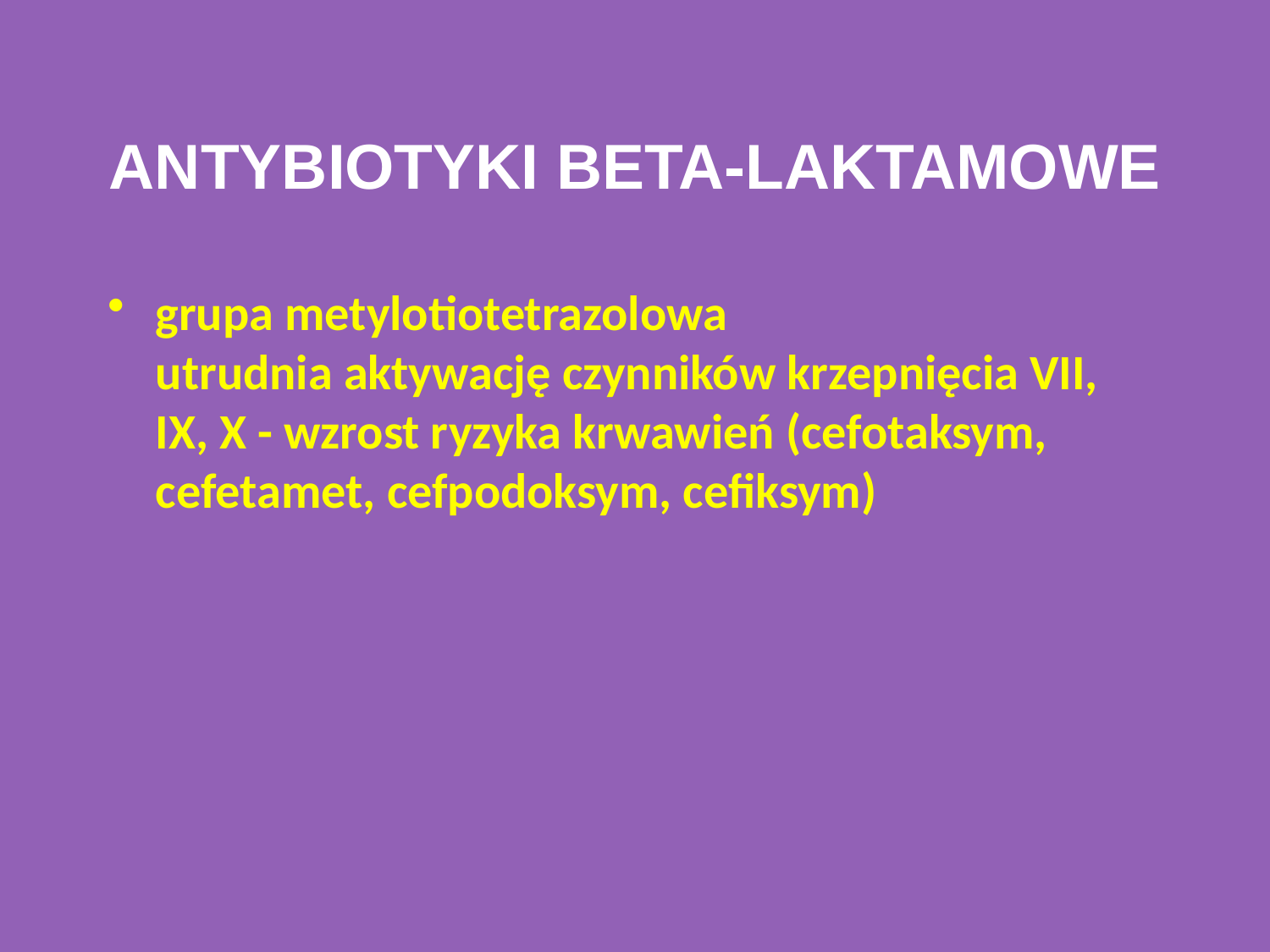

# ANTYBIOTYKI BETA-LAKTAMOWE
grupa metylotiotetrazolowa
utrudnia aktywację czynników krzepnięcia VII, IX, X - wzrost ryzyka krwawień (cefotaksym, cefetamet, cefpodoksym, cefiksym)